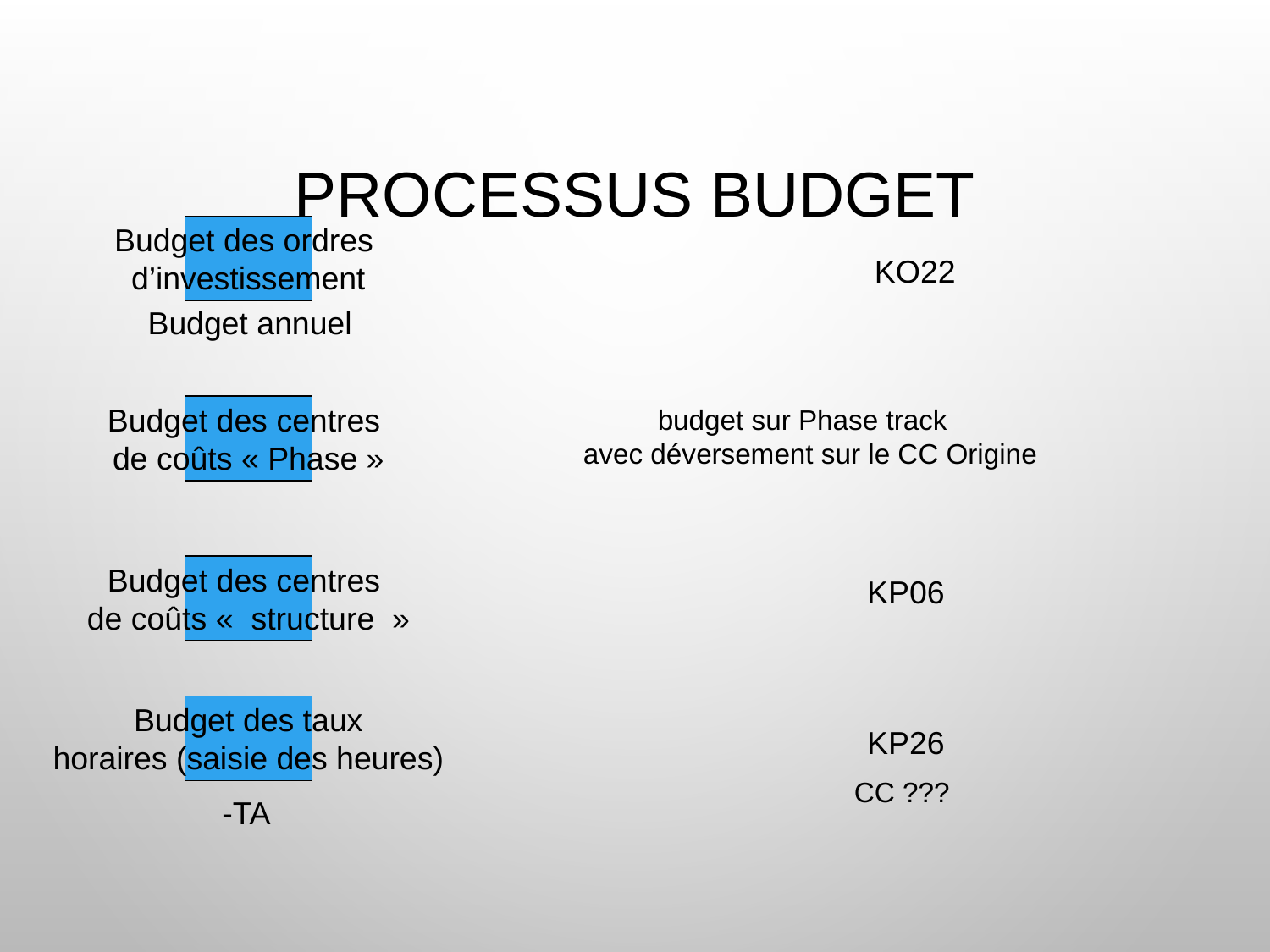

# Processus Budget
Budget des ordres
d’investissement
KO22
Budget annuel
Budget des centres
de coûts « Phase »
budget sur Phase track
 avec déversement sur le CC Origine
Budget des centres
de coûts «  structure  »
KP06
Budget des taux
horaires (saisie des heures)
KP26
CC ???
-TA